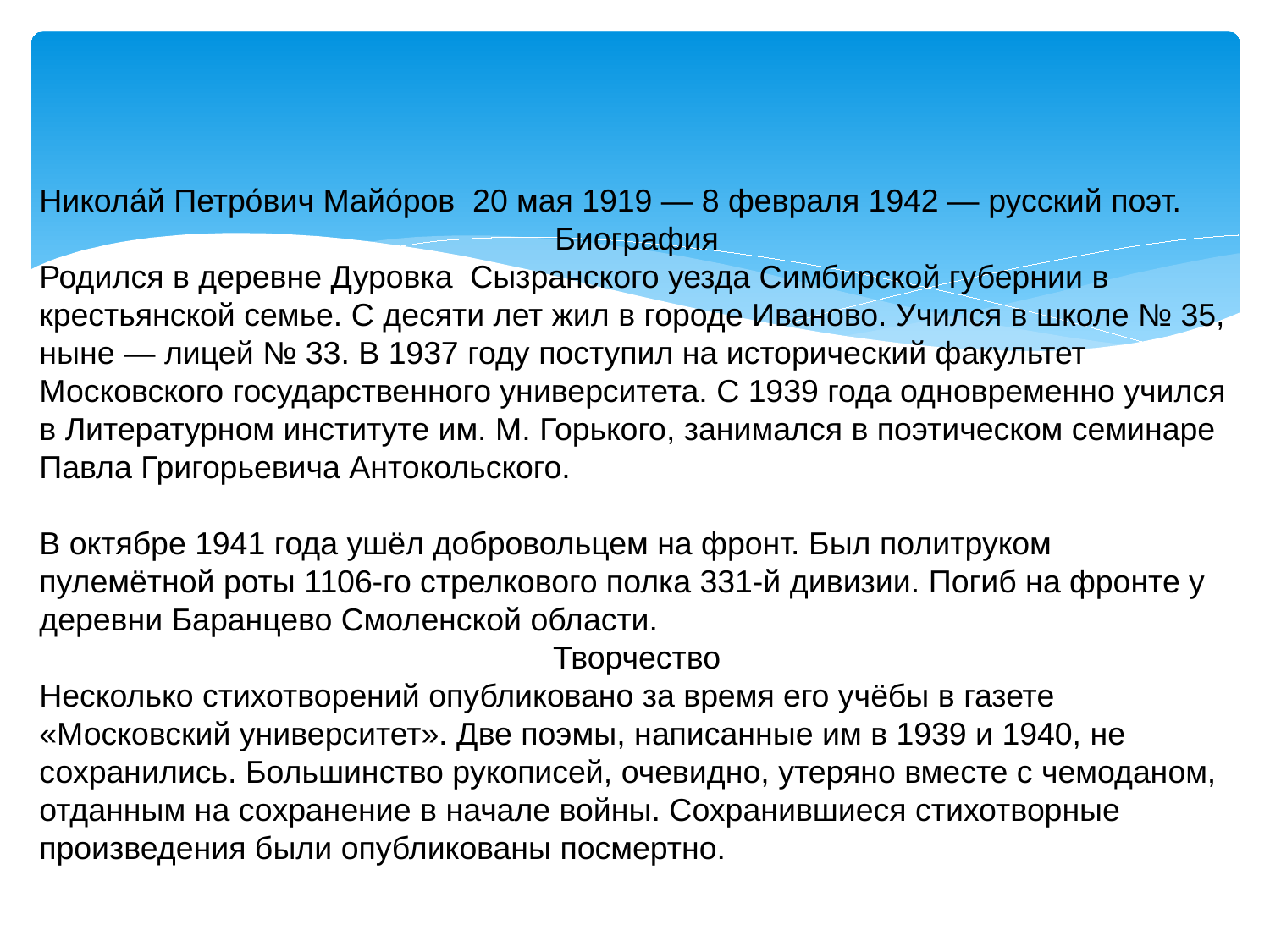

Никола́й Петро́вич Майо́ров  20 мая 1919 — 8 февраля 1942 — русский поэт.
Биография
Родился в деревне Дуровка  Сызранского уезда Симбирской губернии в крестьянской семье. С десяти лет жил в городе Иваново. Учился в школе № 35, ныне — лицей № 33. В 1937 году поступил на исторический факультет Московского государственного университета. С 1939 года одновременно учился в Литературном институте им. М. Горького, занимался в поэтическом семинаре Павла Григорьевича Антокольского.

В октябре 1941 года ушёл добровольцем на фронт. Был политруком пулемётной роты 1106-го стрелкового полка 331-й дивизии. Погиб на фронте у деревни Баранцево Смоленской области.
Творчество
Несколько стихотворений опубликовано за время его учёбы в газете «Московский университет». Две поэмы, написанные им в 1939 и 1940, не сохранились. Большинство рукописей, очевидно, утеряно вместе с чемоданом, отданным на сохранение в начале войны. Сохранившиеся стихотворные произведения были опубликованы посмертно.